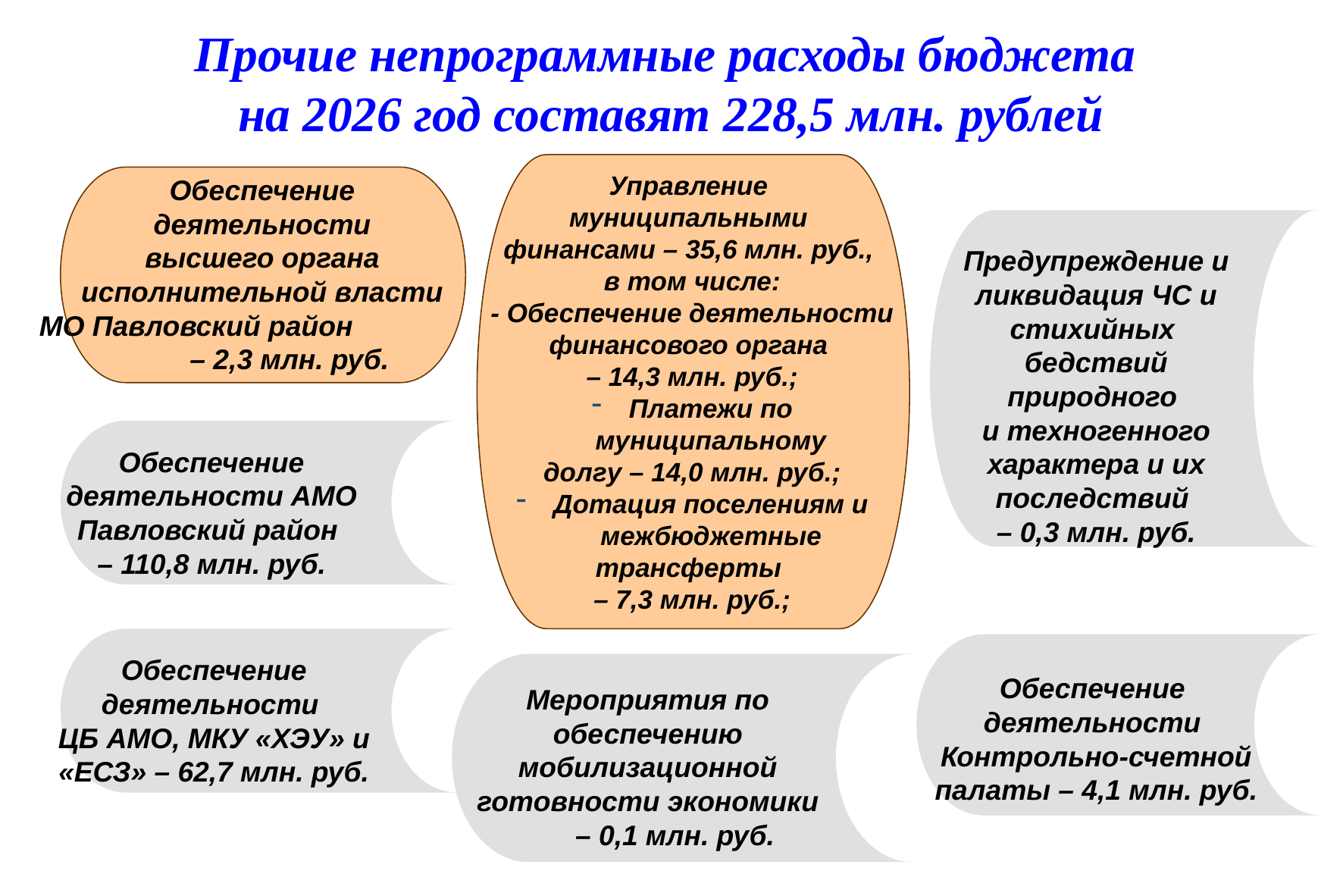

Прочие непрограммные расходы бюджета
на 2026 год составят 228,5 млн. рублей

Управление
муниципальными
финансами – 35,6 млн. руб.,
в том числе:
- Обеспечение деятельности финансового органа
– 14,3 млн. руб.;
Платежи по муниципальному
долгу – 14,0 млн. руб.;
Дотация поселениям и межбюджетные
трансферты
– 7,3 млн. руб.;

Обеспечение
деятельности
высшего органа
исполнительной власти
МО Павловский район                         – 2,3 млн. руб.

Предупреждение и ликвидация ЧС и стихийных
бедствий природного
и техногенного характера и их последствий
– 0,3 млн. руб.

Обеспечение деятельности АМО Павловский район
– 110,8 млн. руб.

Обеспечение деятельности
ЦБ АМО, МКУ «ХЭУ» и «ЕСЗ» – 62,7 млн. руб.

Обеспечение
деятельности
Контрольно-счетной палаты – 4,1 млн. руб.
Мероприятия по обеспечению мобилизационной готовности экономики        – 0,1 млн. руб.